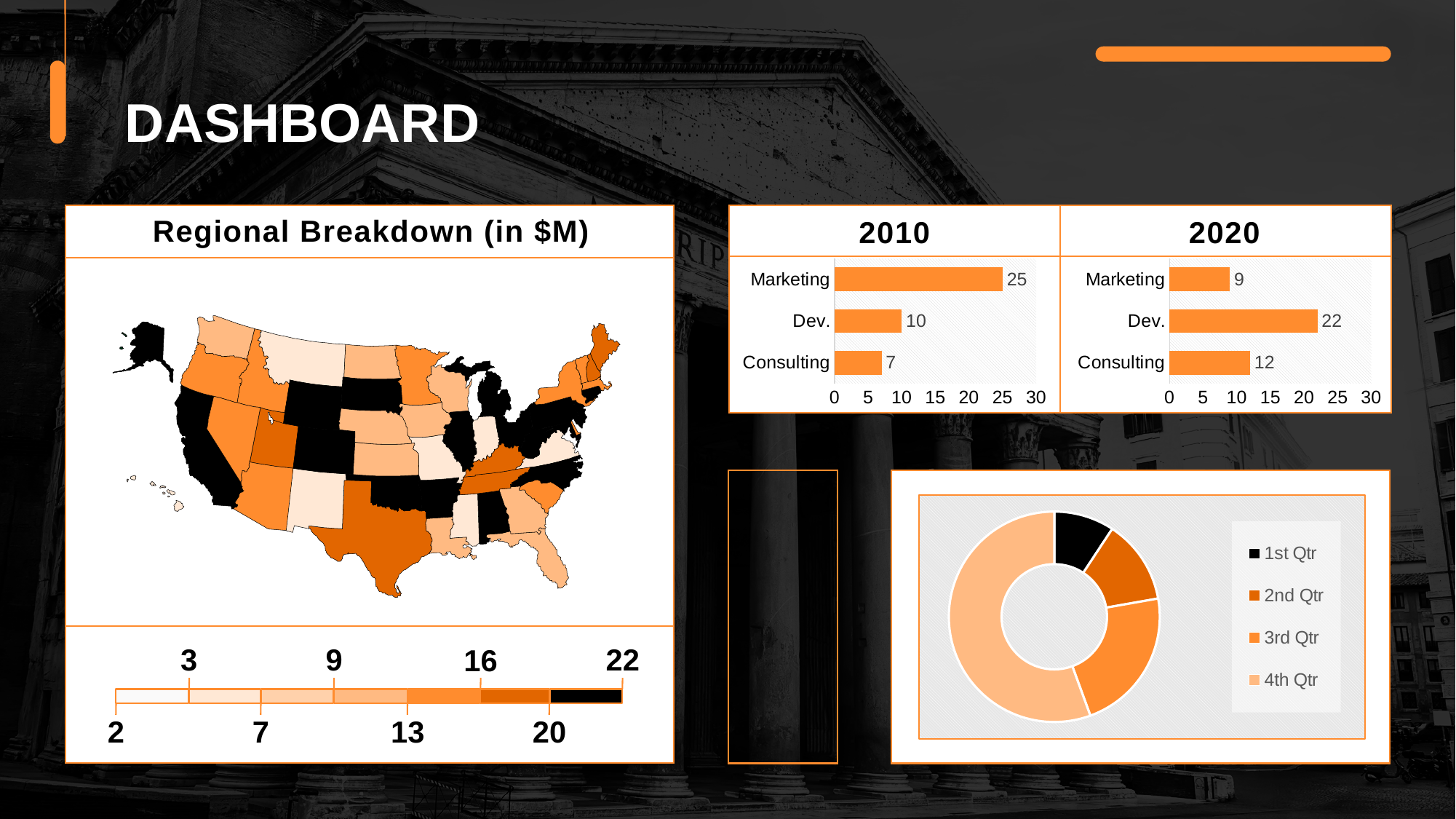

DASHBOARD

Regional Breakdown (in $M)
2010
2020

### Chart

| Category | 2008 |
|---|---|
| Consulting | 7.0 |
| Dev. | 10.0 |
| Marketing | 25.0 |

### Chart

| Category | 2008 |
|---|---|
| Consulting | 12.0 |
| Dev. | 22.0 |
| Marketing | 9.0 |

### Chart

| Category | Sales |
|---|---|
| 1st Qtr | 0.5 |
| 2nd Qtr | 0.7 |
| 3rd Qtr | 1.2 |
| 4th Qtr | 3.0 |
3
9
22
16
2
7
13
20